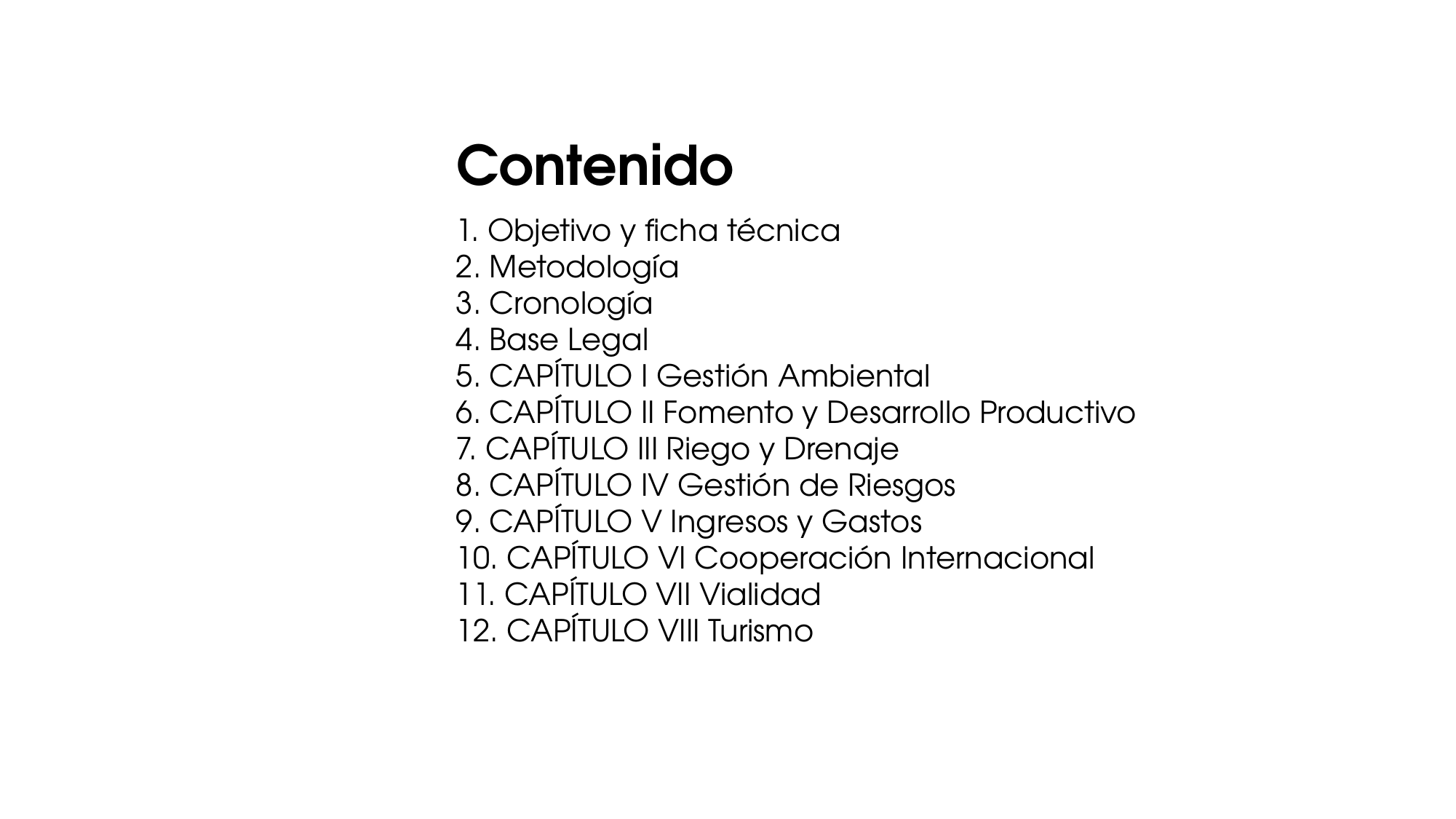

Contenido
1. Objetivo y ficha técnica
2. Metodología
3. Cronología
4. Base Legal
5. CAPÍTULO I Gestión Ambiental
6. CAPÍTULO II Fomento y Desarrollo Productivo
7. CAPÍTULO III Riego y Drenaje
8. CAPÍTULO IV Gestión de Riesgos
9. CAPÍTULO V Ingresos y Gastos
10. CAPÍTULO VI Cooperación Internacional
11. CAPÍTULO VII Vialidad
12. CAPÍTULO VIII Turismo
01